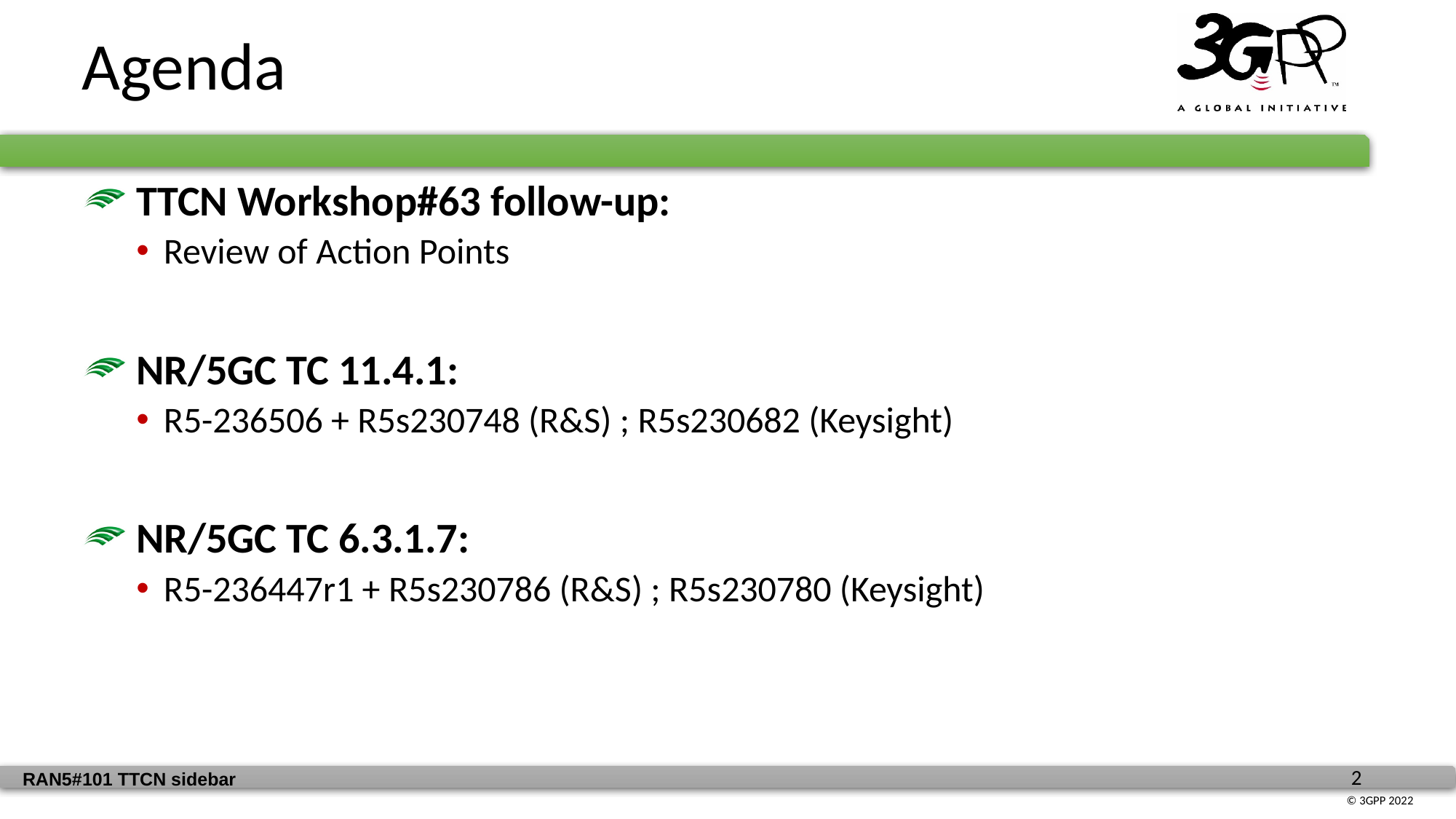

Agenda
 TTCN Workshop#63 follow-up:
Review of Action Points

 NR/5GC TC 11.4.1:
R5-236506 + R5s230748 (R&S) ; R5s230682 (Keysight)

 NR/5GC TC 6.3.1.7:
R5-236447r1 + R5s230786 (R&S) ; R5s230780 (Keysight)